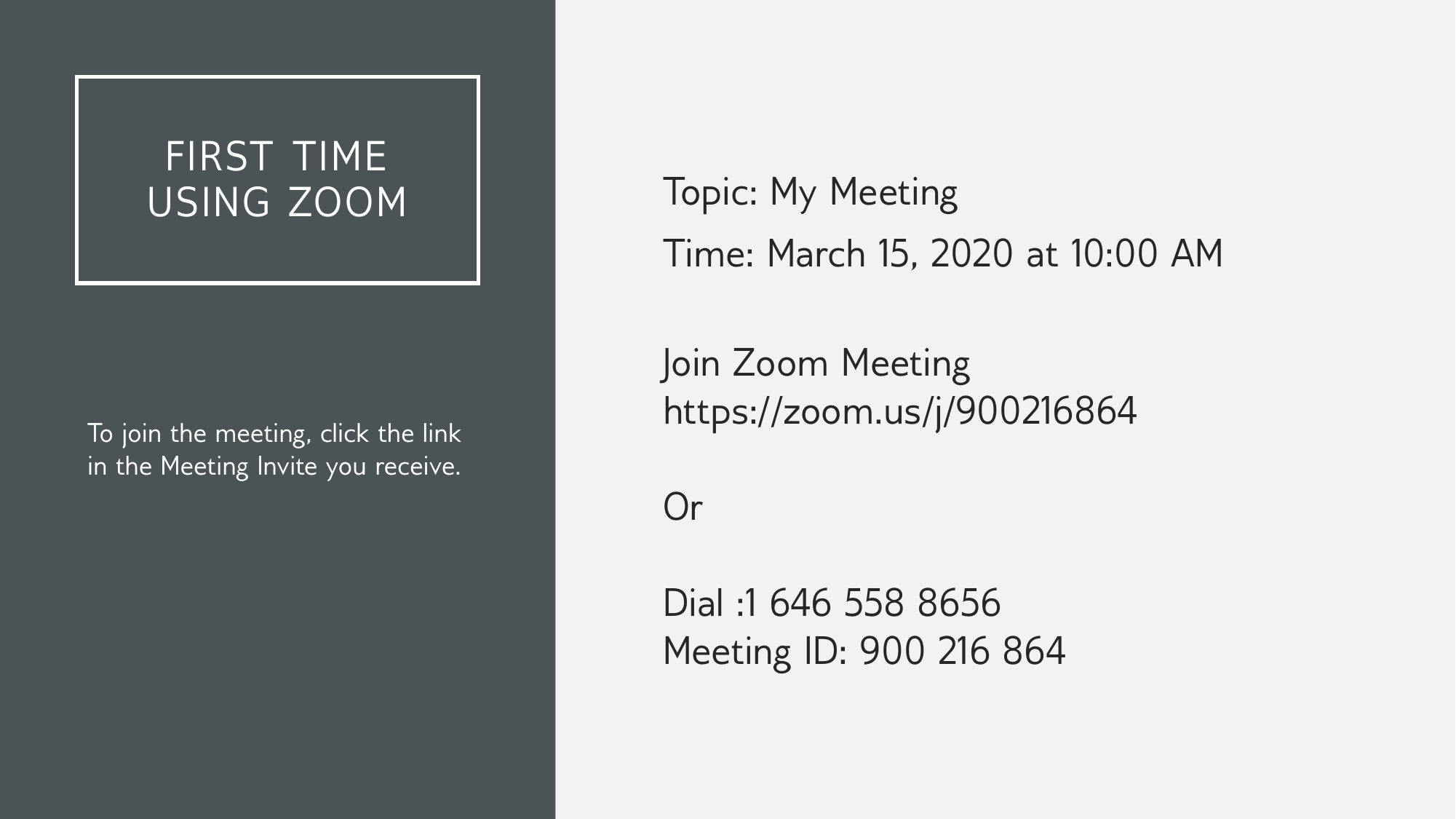

# First Time Using Zoom
Topic: My Meeting
Time: March 15, 2020 at 10:00 AM
Join Zoom Meeting
https://zoom.us/j/900216864
Or
Dial :1 646 558 8656 
Meeting ID: 900 216 864

To join the meeting, click the link in the Meeting Invite you receive.